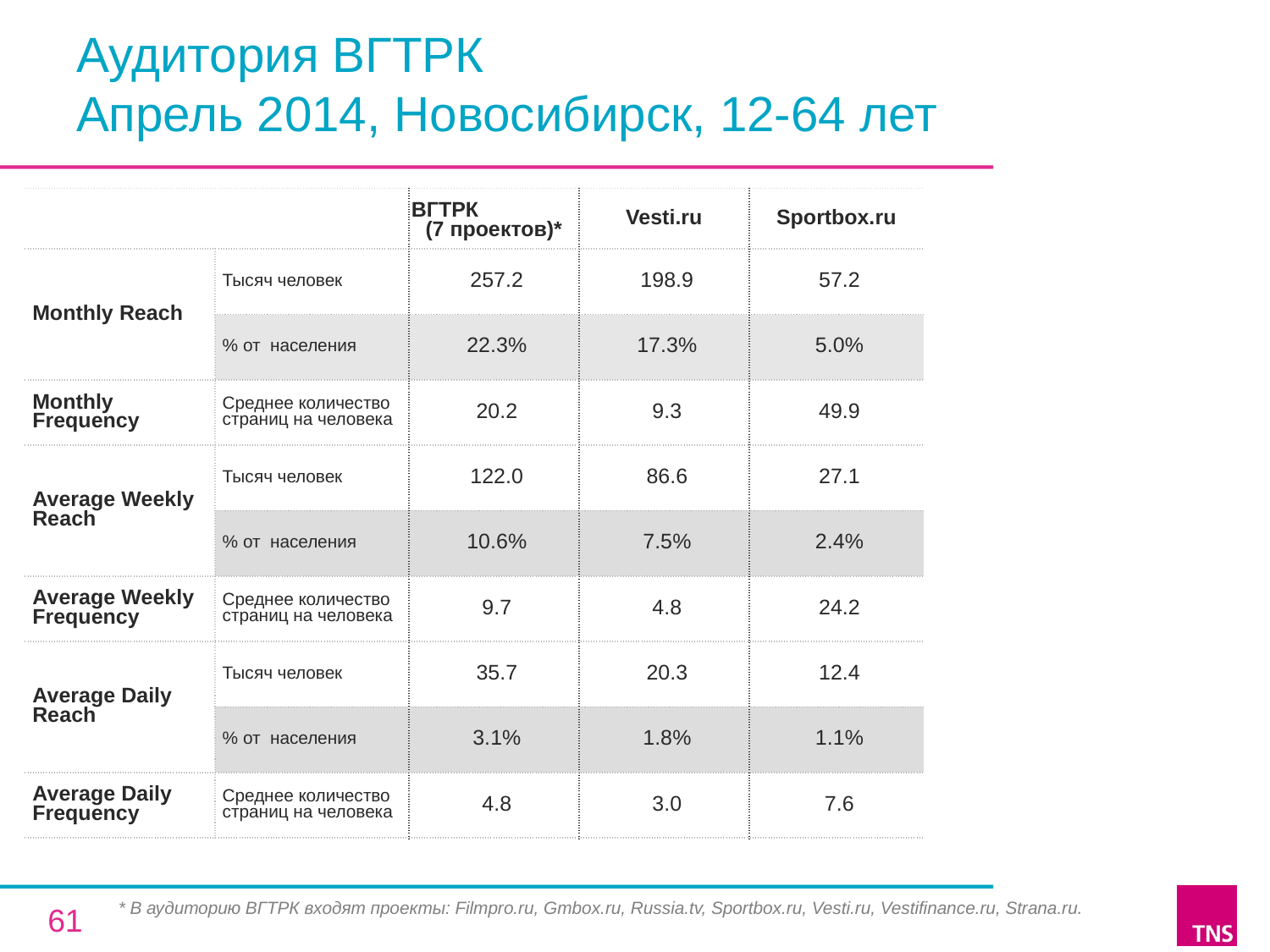

# Аудитория ВГТРК Апрель 2014, Новосибирск, 12-64 лет
|  |  | ВГТРК (7 проектов)\* | Vesti.ru | Sportbox.ru |
| --- | --- | --- | --- | --- |
| Monthly Reach | Тысяч человек | 257.2 | 198.9 | 57.2 |
|  | % от населения | 22.3% | 17.3% | 5.0% |
| Monthly Frequency | Среднее количество страниц на человека | 20.2 | 9.3 | 49.9 |
| Average Weekly Reach | Тысяч человек | 122.0 | 86.6 | 27.1 |
|  | % от населения | 10.6% | 7.5% | 2.4% |
| Average Weekly Frequency | Среднее количество страниц на человека | 9.7 | 4.8 | 24.2 |
| Average Daily Reach | Тысяч человек | 35.7 | 20.3 | 12.4 |
|  | % от населения | 3.1% | 1.8% | 1.1% |
| Average Daily Frequency | Среднее количество страниц на человека | 4.8 | 3.0 | 7.6 |
* В аудиторию ВГТРК входят проекты: Filmpro.ru, Gmbox.ru, Russia.tv, Sportbox.ru, Vesti.ru, Vestifinance.ru, Strana.ru.
61